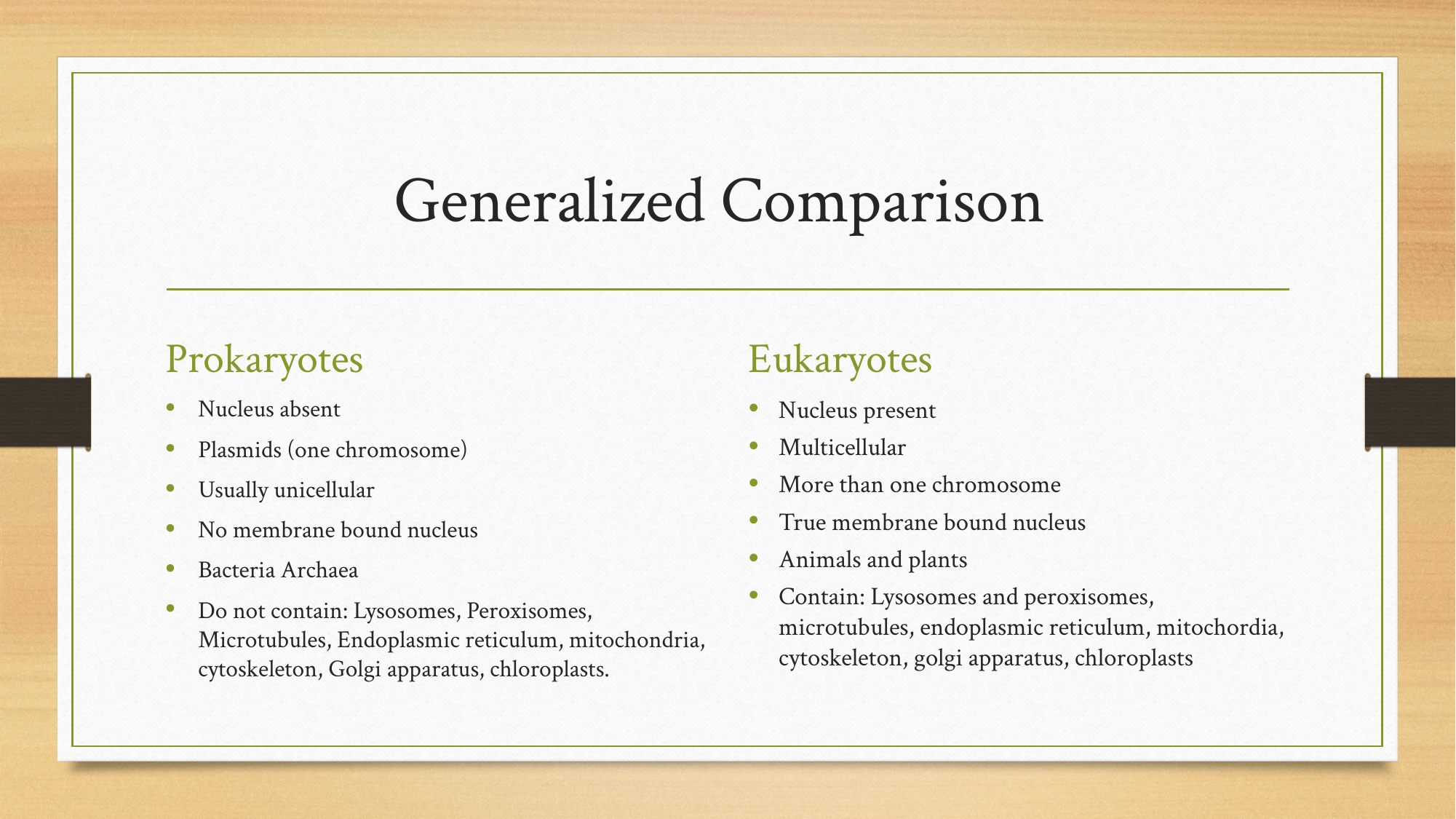

# Generalized Comparison
Prokaryotes
Eukaryotes
Nucleus absent
Plasmids (one chromosome)
Usually unicellular
No membrane bound nucleus
Bacteria Archaea
Do not contain: Lysosomes, Peroxisomes, Microtubules, Endoplasmic reticulum, mitochondria, cytoskeleton, Golgi apparatus, chloroplasts.
Nucleus present
Multicellular
More than one chromosome
True membrane bound nucleus
Animals and plants
Contain: Lysosomes and peroxisomes, microtubules, endoplasmic reticulum, mitochordia, cytoskeleton, golgi apparatus, chloroplasts